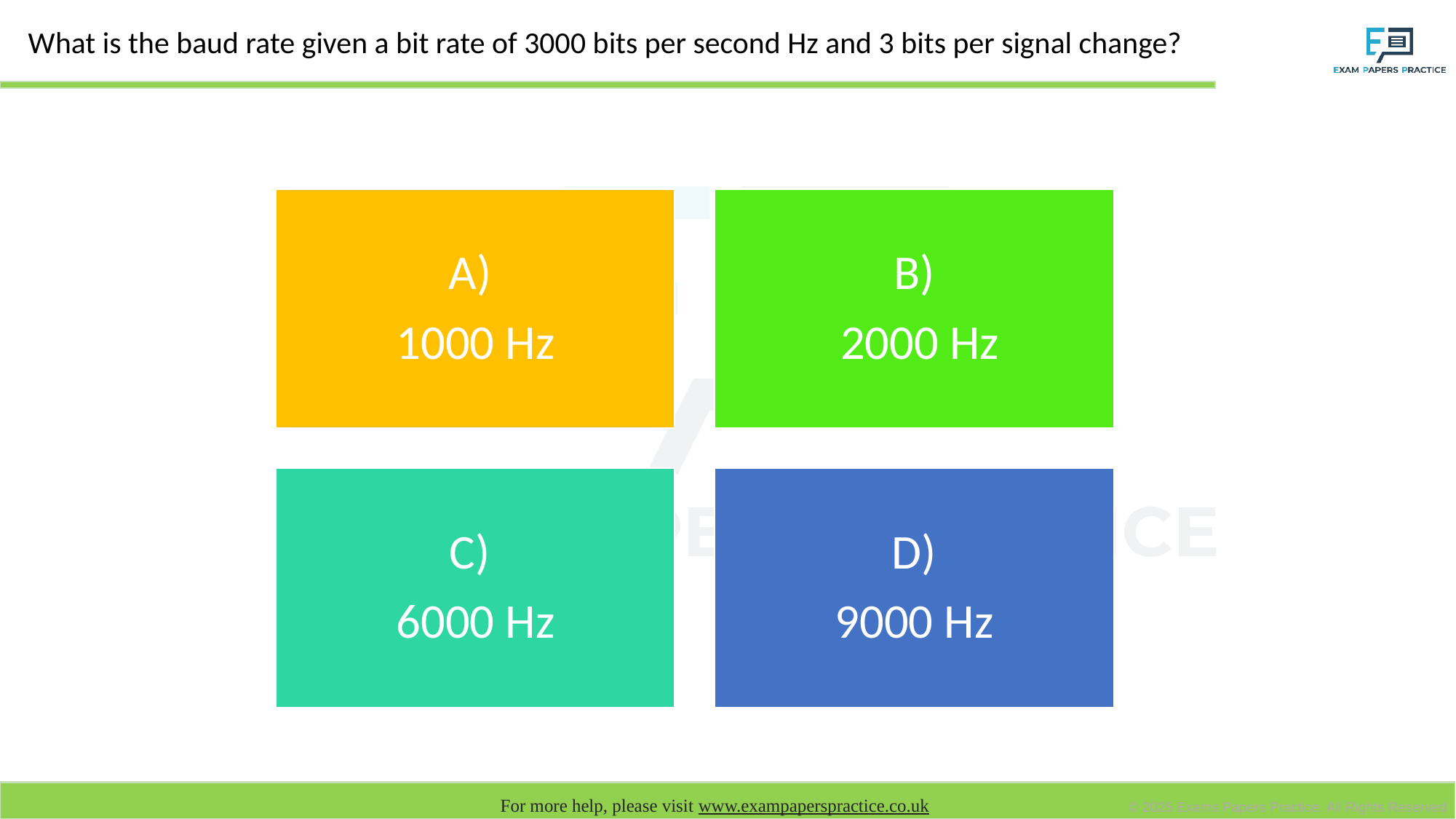

# What is the baud rate given a bit rate of 3000 bits per second Hz and 3 bits per signal change?
A)
1000 Hz
B)
 2000 Hz
C)
6000 Hz
D)
9000 Hz